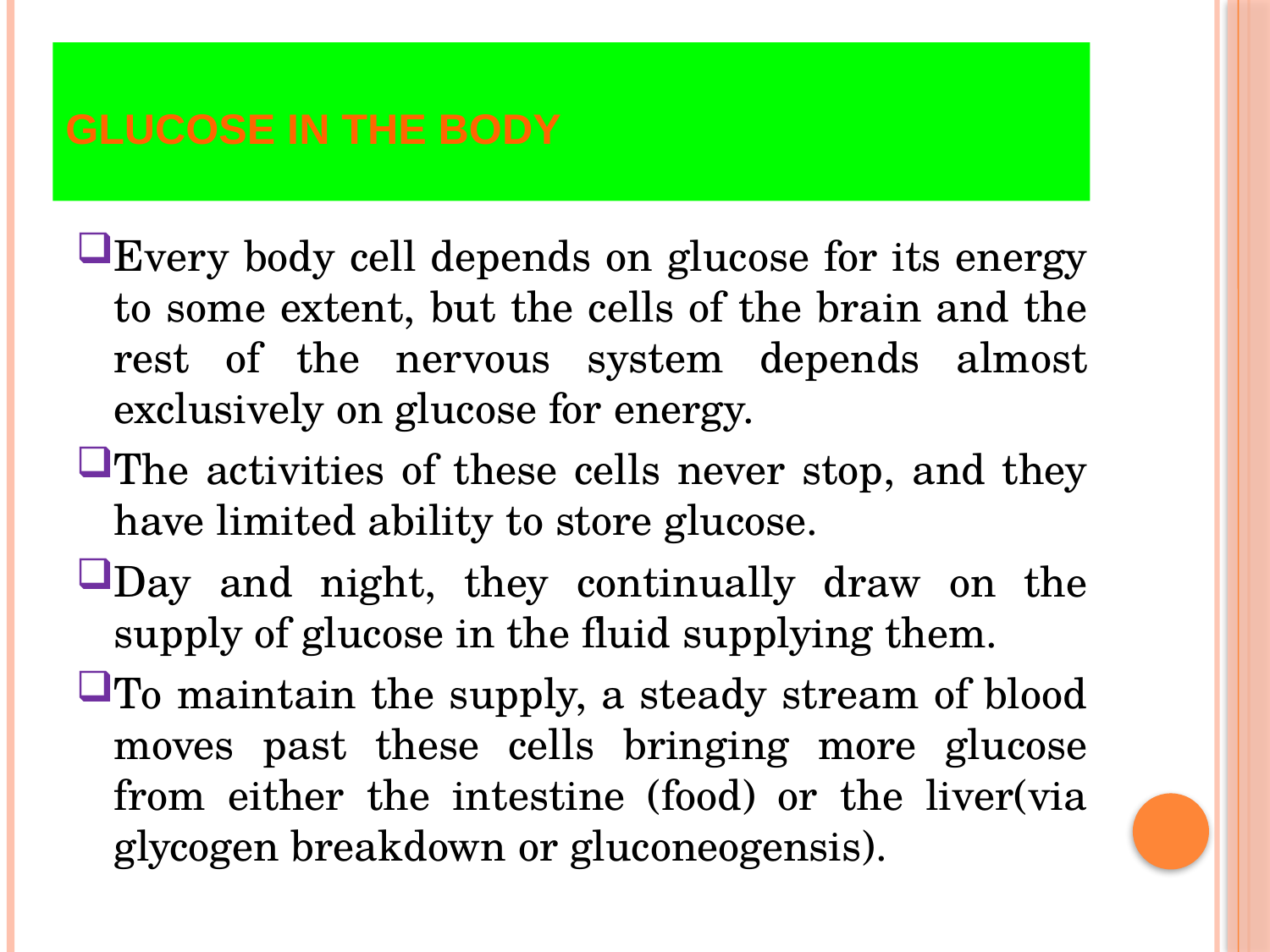

# Glucose in the body
Every body cell depends on glucose for its energy to some extent, but the cells of the brain and the rest of the nervous system depends almost exclusively on glucose for energy.
The activities of these cells never stop, and they have limited ability to store glucose.
Day and night, they continually draw on the supply of glucose in the fluid supplying them.
To maintain the supply, a steady stream of blood moves past these cells bringing more glucose from either the intestine (food) or the liver(via glycogen breakdown or gluconeogensis).